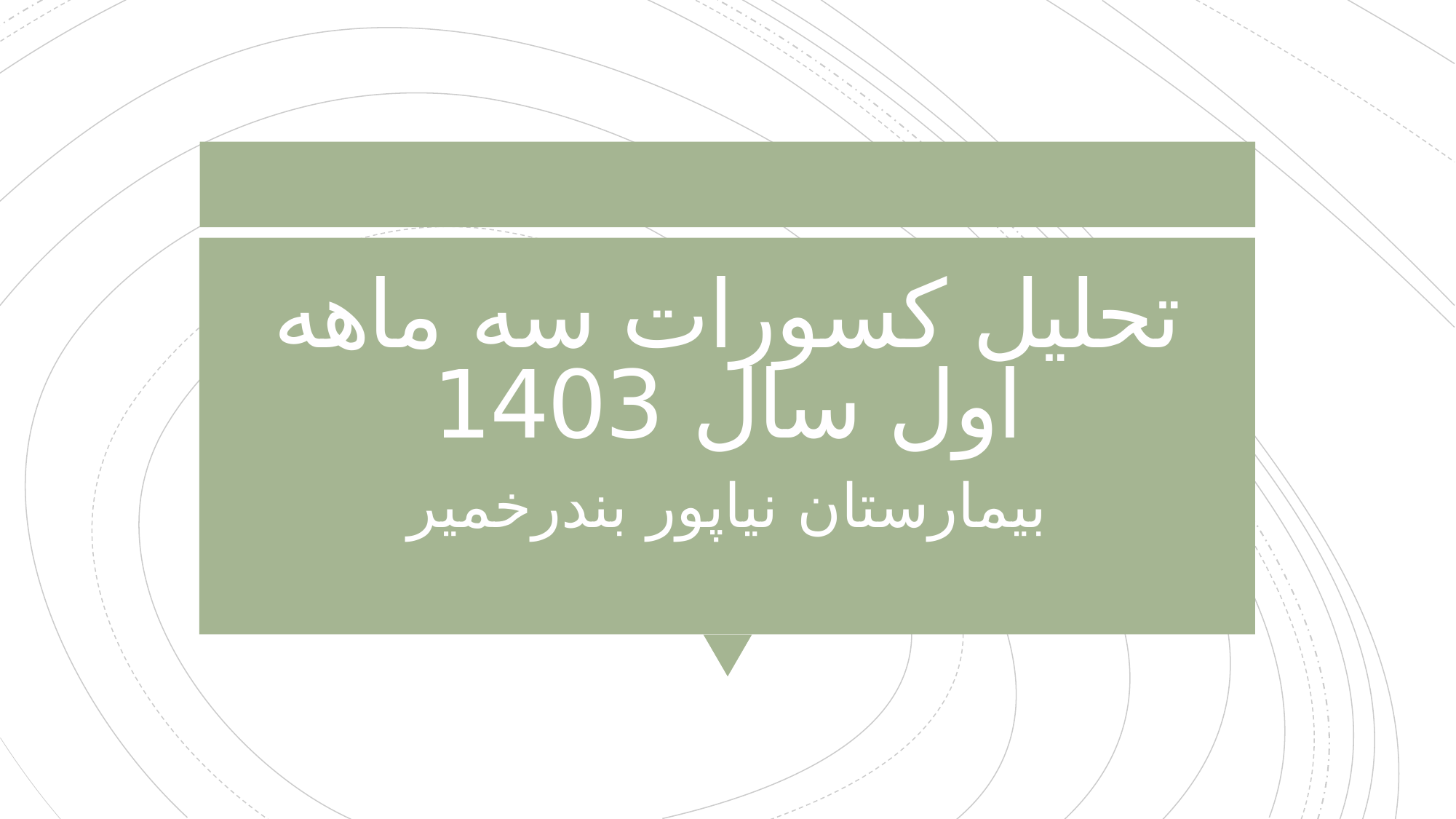

# تحلیل کسورات سه ماهه اول سال 1403
بیمارستان نیاپور بندرخمیر